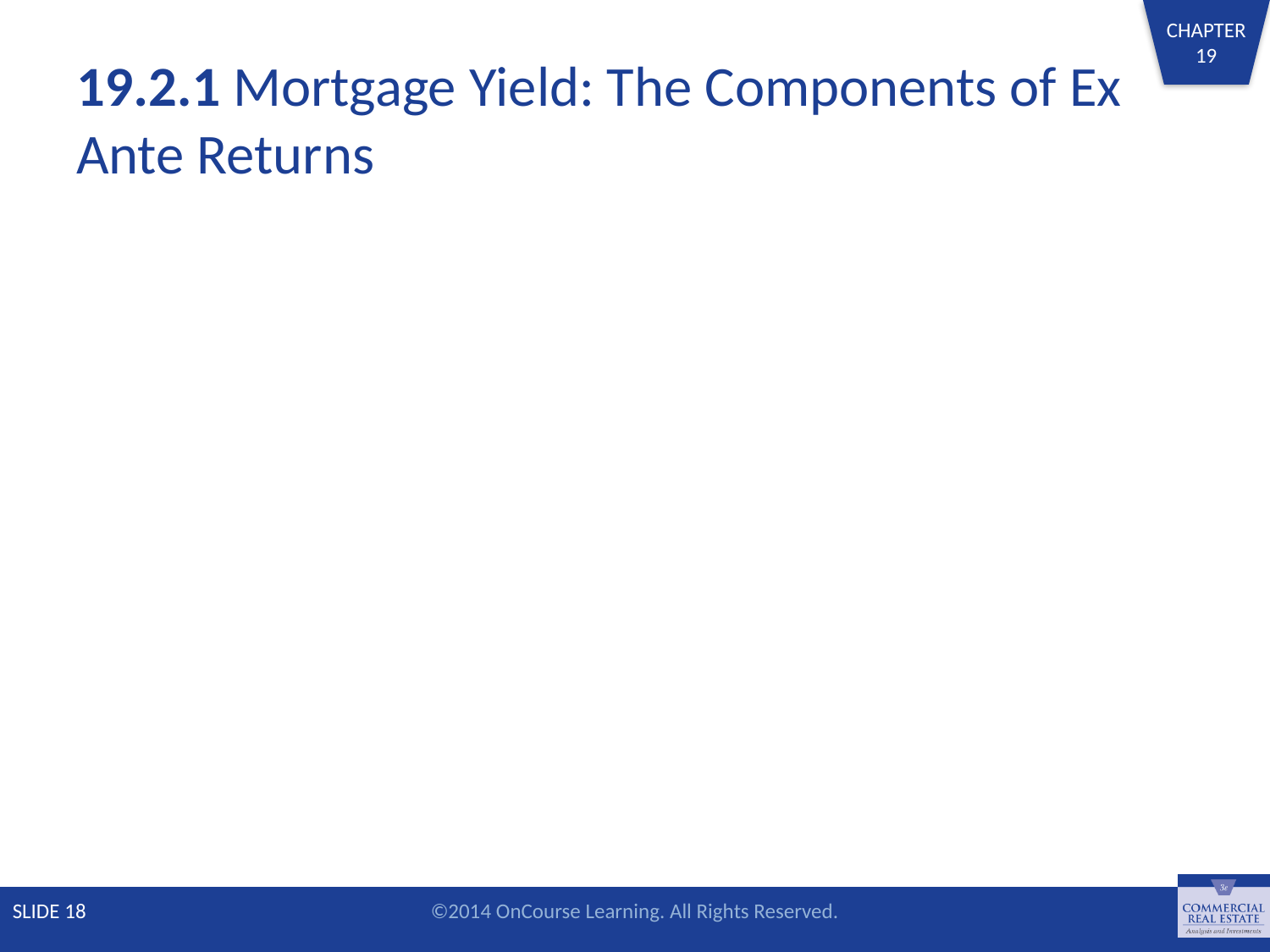

# 19.2.1 Mortgage Yield: The Components of Ex Ante Returns

SLIDE 18